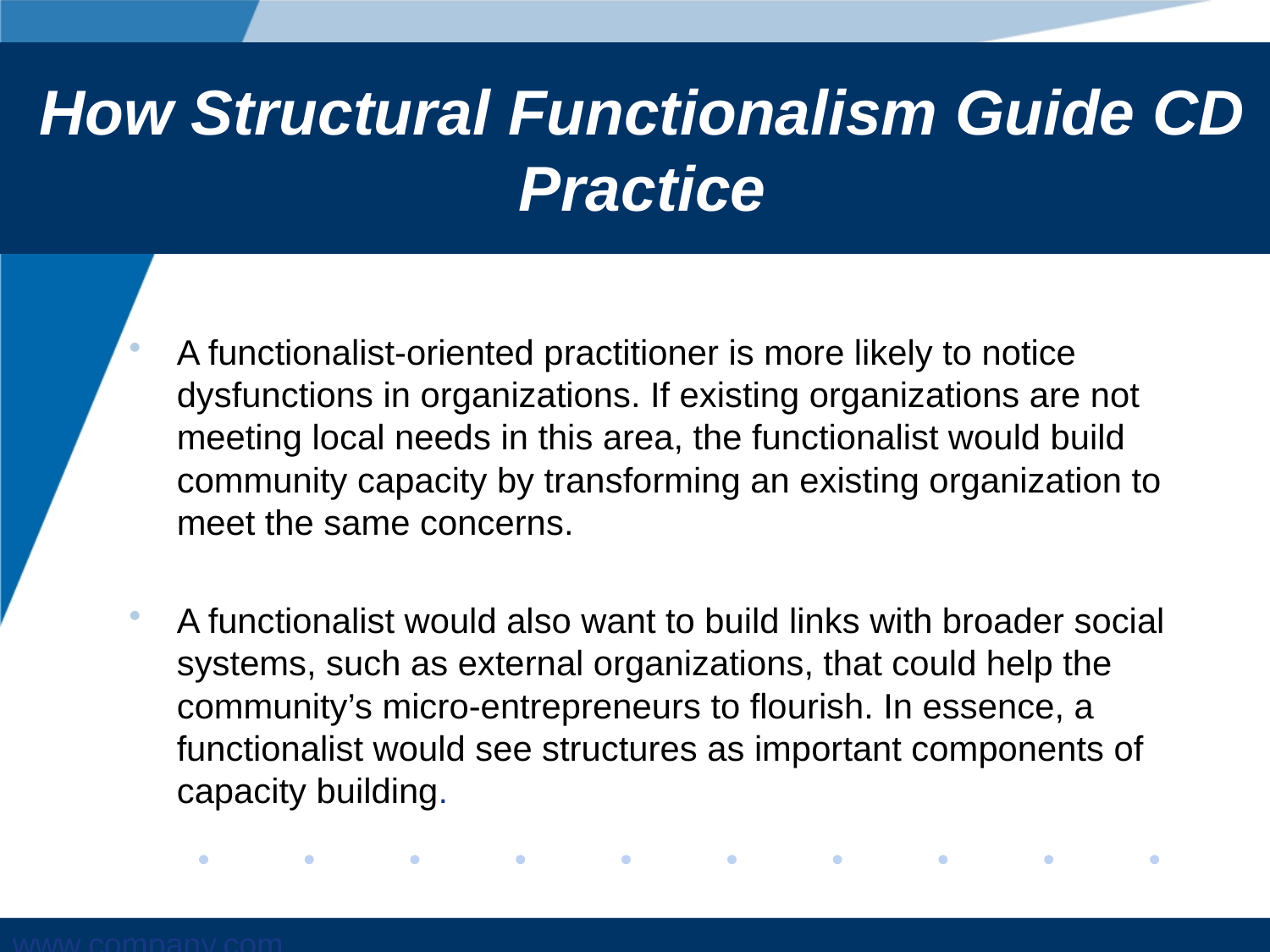

# How Structural Functionalism Guide CD Practice
A functionalist-oriented practitioner is more likely to notice dysfunctions in organizations. If existing organizations are not meeting local needs in this area, the functionalist would build community capacity by transforming an existing organization to meet the same concerns.

A functionalist would also want to build links with broader social systems, such as external organizations, that could help the community’s micro-entrepreneurs to flourish. In essence, a functionalist would see structures as important components of capacity building.